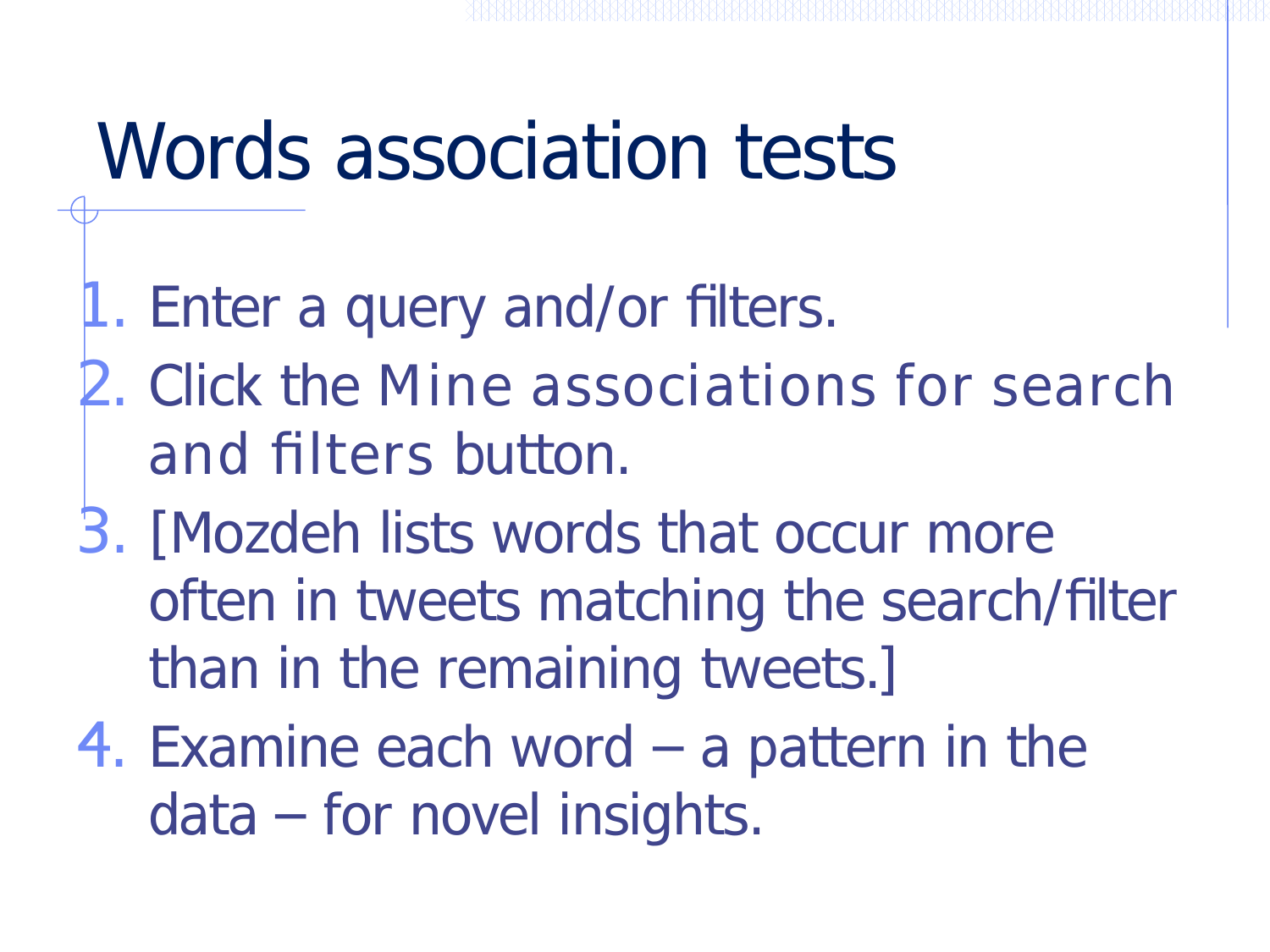

# Words association tests
Enter a query and/or filters.
Click the Mine associations for search and filters button.
[Mozdeh lists words that occur more often in tweets matching the search/filter than in the remaining tweets.]
Examine each word – a pattern in the data – for novel insights.